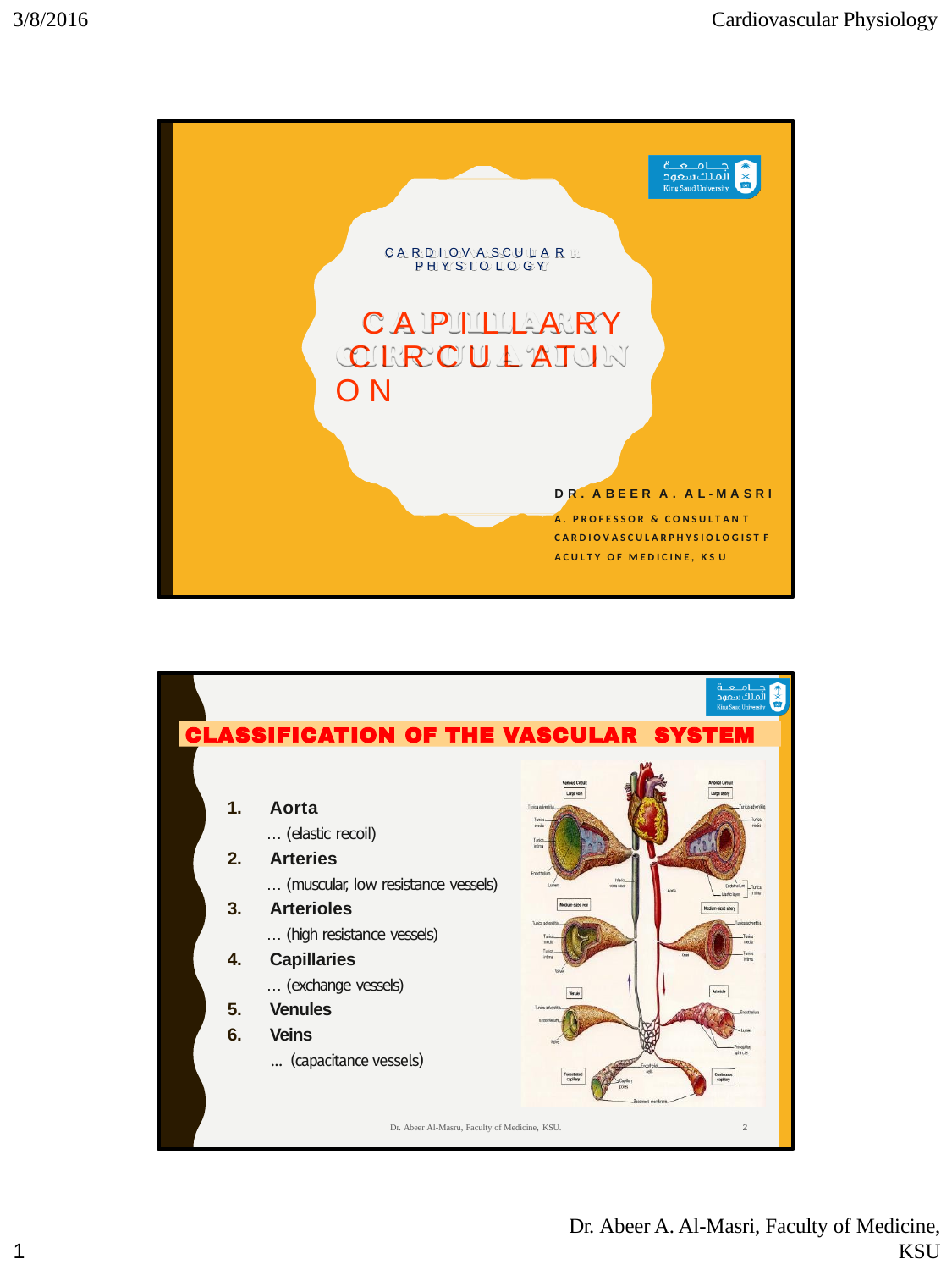

3/8/2016
Cardiovascular Physiology

C A R D I O V A S C U L A R  P H Y S  I O  L O  G Y

C A P I L L A RY  C I R C U L AT I O N

D R .  A B E E R  A .  A L - M A S R I

A .   P R O F E S S O R   &   C O N S U L T A N T
C A R D I O V A S C U L A R P H Y S I O L O G I S T  F A C U L T Y   O F   M E D I C I N E ,   K S U

CLASSIFICATION OF THE VASCULAR  SYSTEM

Aorta
… (elastic recoil)
Arteries
… (muscular, low resistance vessels)
Arterioles
… (high resistance vessels)
Capillaries
… (exchange vessels)
Venules
Veins
… (capacitance vessels)
Dr. Abeer Al-Masru, Faculty of Medicine, KSU.
2
Dr. Abeer A. Al-Masri, Faculty of Medicine,
KSU
1